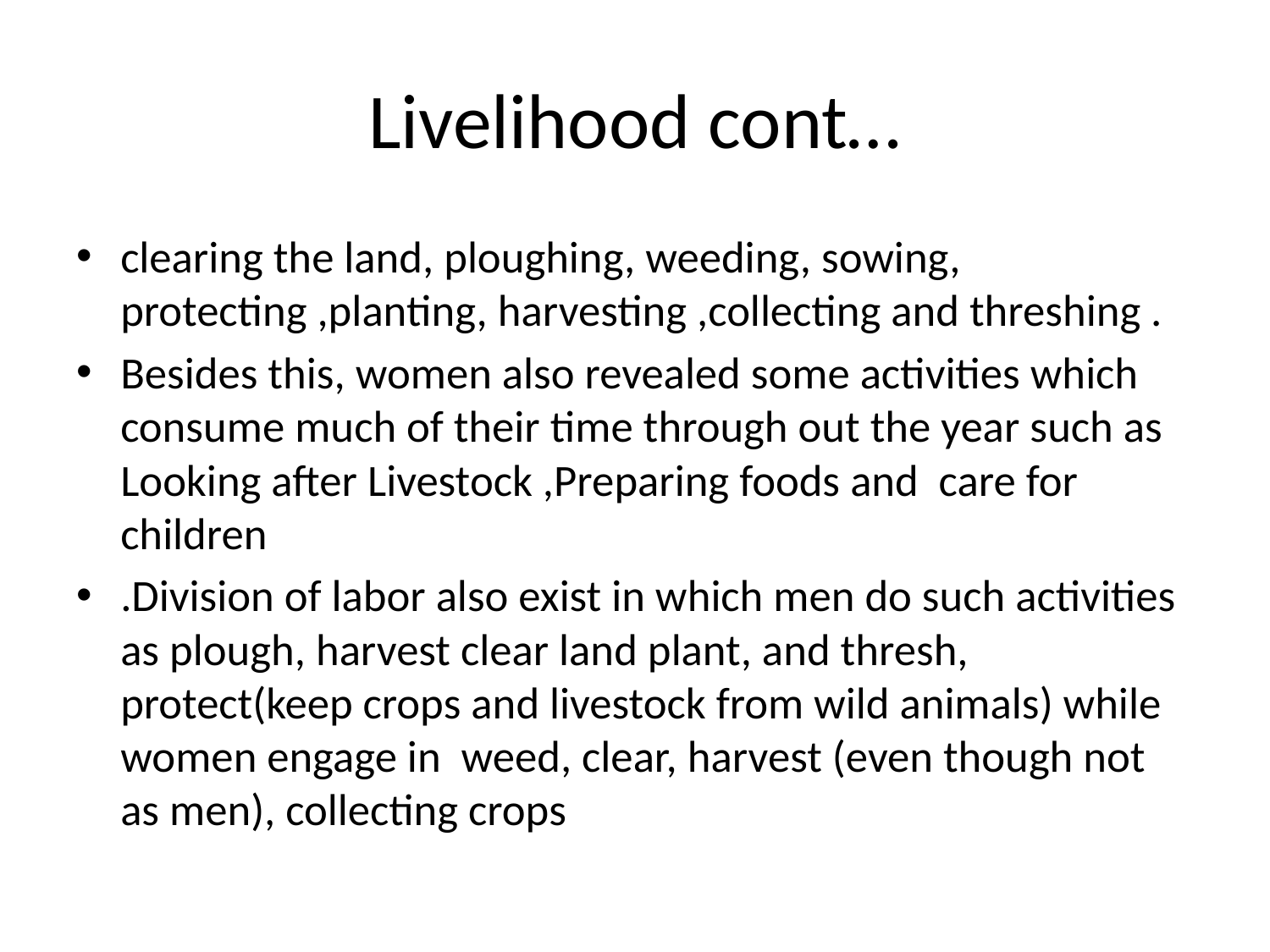

# Livelihood cont…
clearing the land, ploughing, weeding, sowing, protecting ,planting, harvesting ,collecting and threshing .
Besides this, women also revealed some activities which consume much of their time through out the year such as Looking after Livestock ,Preparing foods and  care for children
.Division of labor also exist in which men do such activities as plough, harvest clear land plant, and thresh, protect(keep crops and livestock from wild animals) while women engage in  weed, clear, harvest (even though not as men), collecting crops